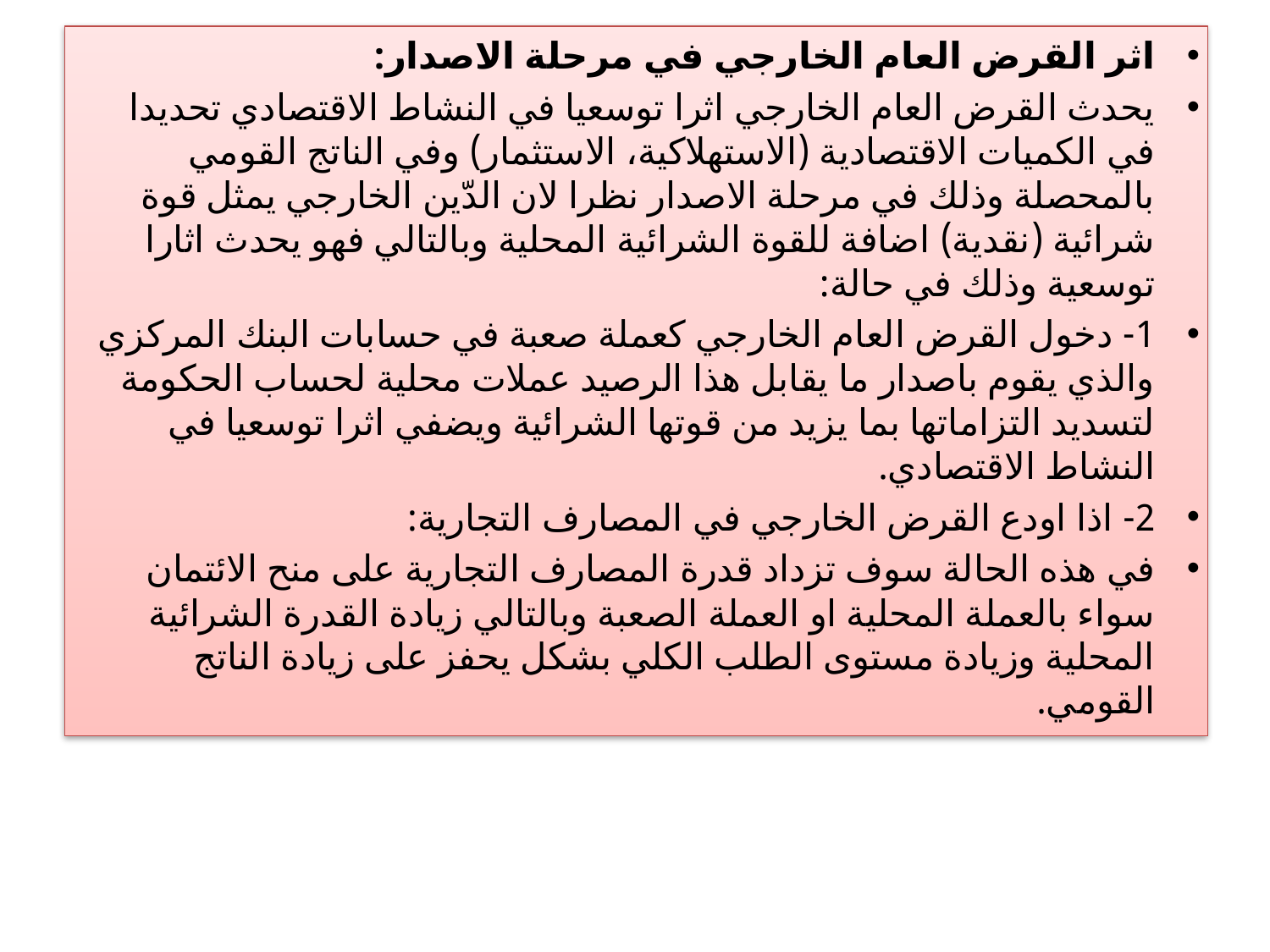

اثر القرض العام الخارجي في مرحلة الاصدار:
يحدث القرض العام الخارجي اثرا توسعيا في النشاط الاقتصادي تحديدا في الكميات الاقتصادية (الاستهلاكية، الاستثمار) وفي الناتج القومي بالمحصلة وذلك في مرحلة الاصدار نظرا لان الدّين الخارجي يمثل قوة شرائية (نقدية) اضافة للقوة الشرائية المحلية وبالتالي فهو يحدث اثارا توسعية وذلك في حالة:
1- دخول القرض العام الخارجي كعملة صعبة في حسابات البنك المركزي والذي يقوم باصدار ما يقابل هذا الرصيد عملات محلية لحساب الحكومة لتسديد التزاماتها بما يزيد من قوتها الشرائية ويضفي اثرا توسعيا في النشاط الاقتصادي.
2- اذا اودع القرض الخارجي في المصارف التجارية:
في هذه الحالة سوف تزداد قدرة المصارف التجارية على منح الائتمان سواء بالعملة المحلية او العملة الصعبة وبالتالي زيادة القدرة الشرائية المحلية وزيادة مستوى الطلب الكلي بشكل يحفز على زيادة الناتج القومي.